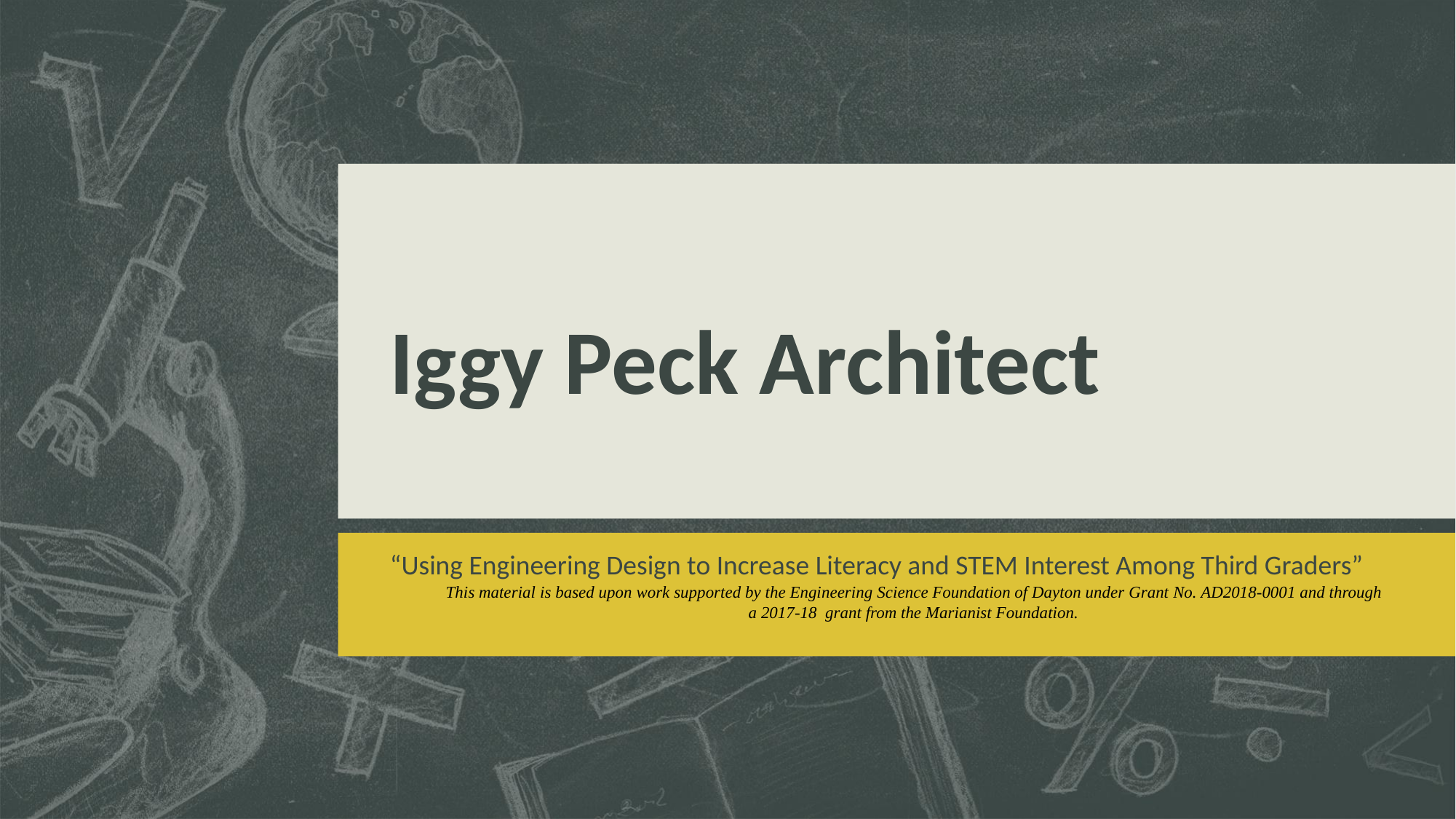

# Iggy Peck Architect

“Using Engineering Design to Increase Literacy and STEM Interest Among Third Graders”
This material is based upon work supported by the Engineering Science Foundation of Dayton under Grant No. AD2018-0001 and through a 2017-18  grant from the Marianist Foundation.